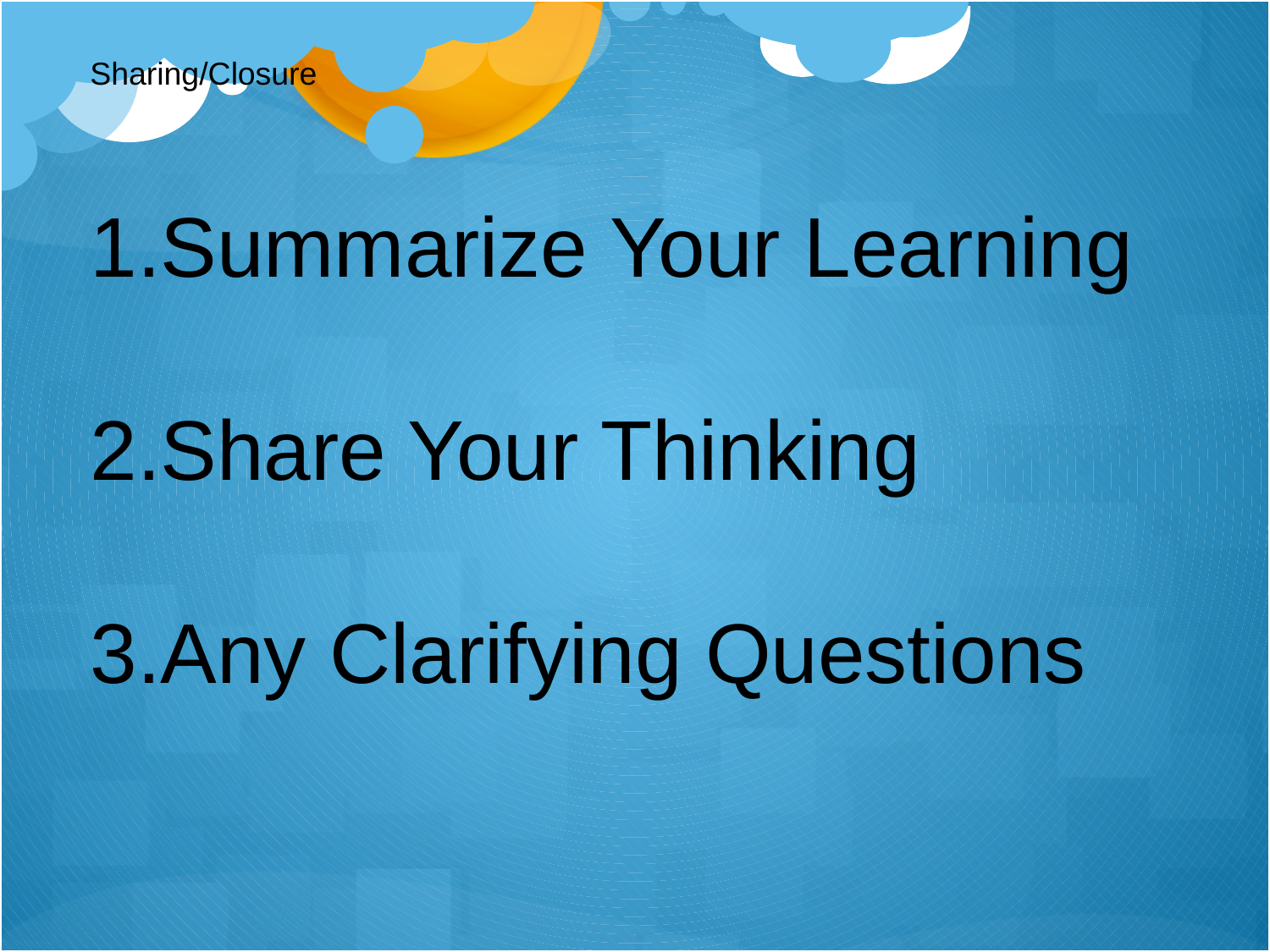

Sharing/Closure

Summarize Your Learning

Share Your Thinking

Any Clarifying Questions